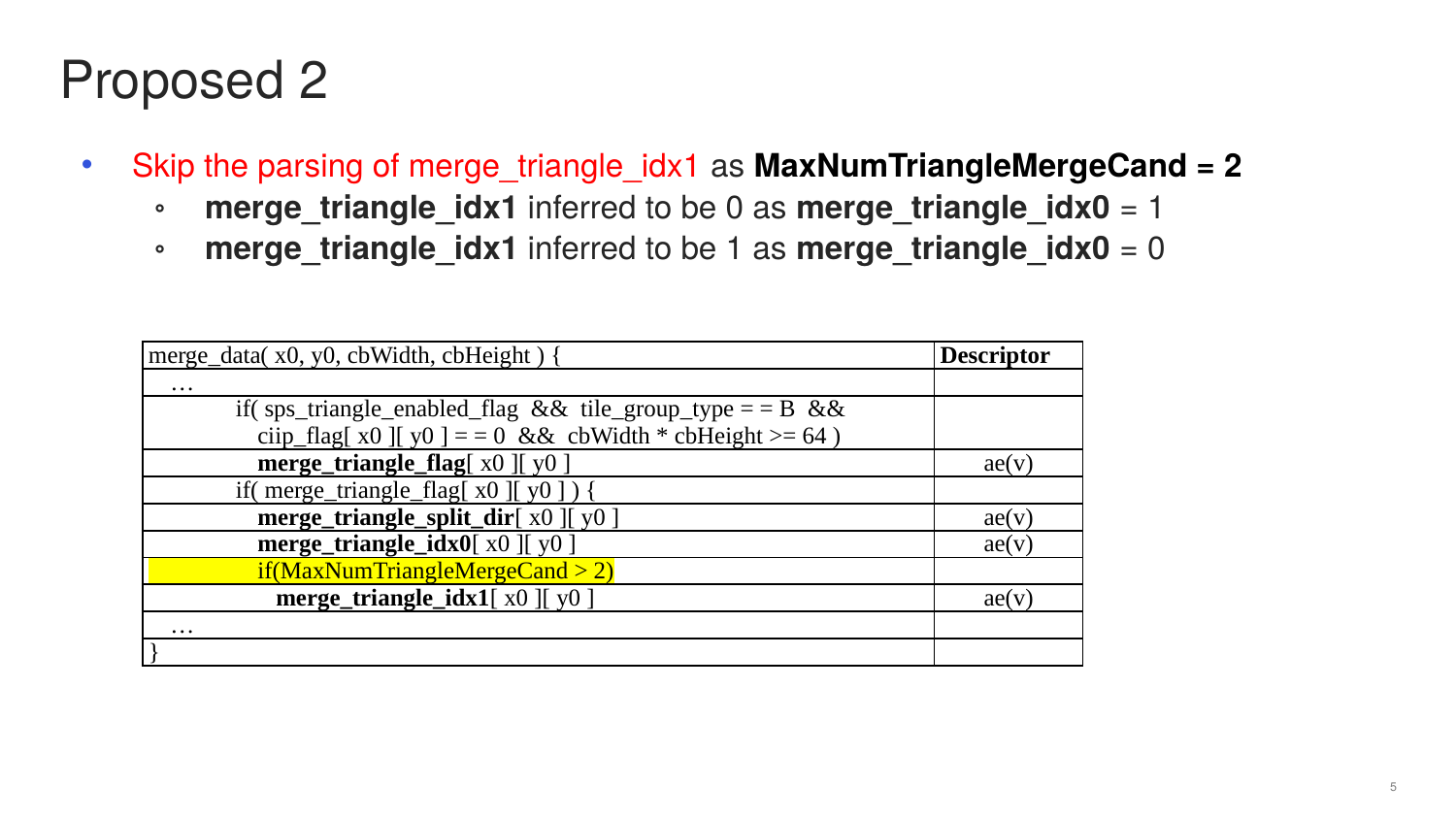

# Proposed 2
Skip the parsing of merge_triangle_idx1 as MaxNumTriangleMergeCand = 2
merge_triangle_idx1 inferred to be 0 as merge_triangle_idx0 = 1
merge_triangle_idx1 inferred to be 1 as merge_triangle_idx0 = 0

| merge\_data( x0, y0, cbWidth, cbHeight ) { | Descriptor |
| --- | --- |
| … |  |
| if( sps\_triangle\_enabled\_flag && tile\_group\_type = = B && ciip\_flag[ x0 ][ y0 ] = = 0 && cbWidth \* cbHeight >= 64 ) |  |
| merge\_triangle\_flag[ x0 ][ y0 ] | ae(v) |
| if( merge\_triangle\_flag[ x0 ][ y0 ] ) { |  |
| merge\_triangle\_split\_dir[ x0 ][ y0 ] | ae(v) |
| merge\_triangle\_idx0[ x0 ][ y0 ] | ae(v) |
| if(MaxNumTriangleMergeCand > 2) |  |
| merge\_triangle\_idx1[ x0 ][ y0 ] | ae(v) |
| … |  |
| } |  |